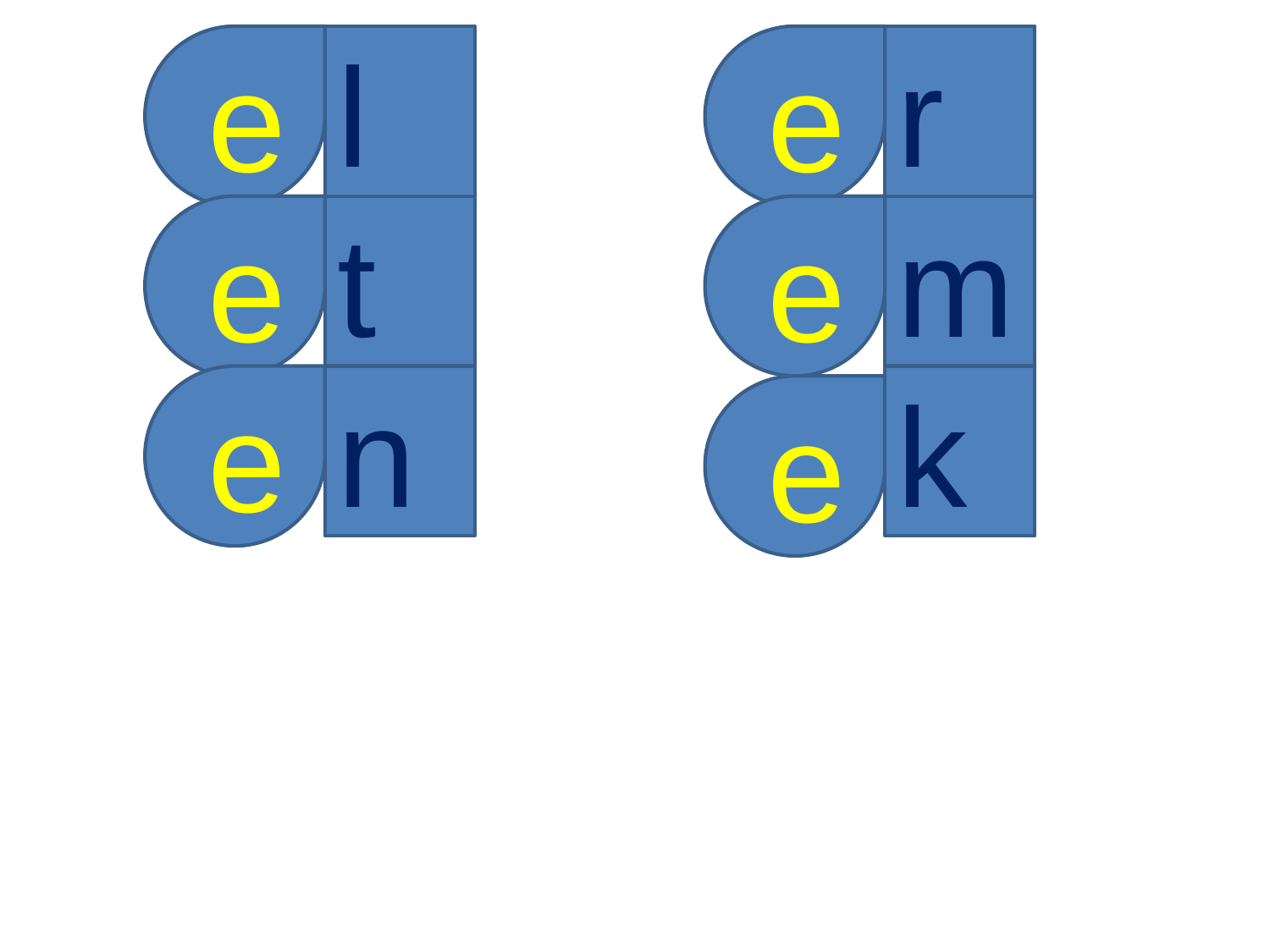

e
l
e
r
e
t
e
m
e
n
k
e